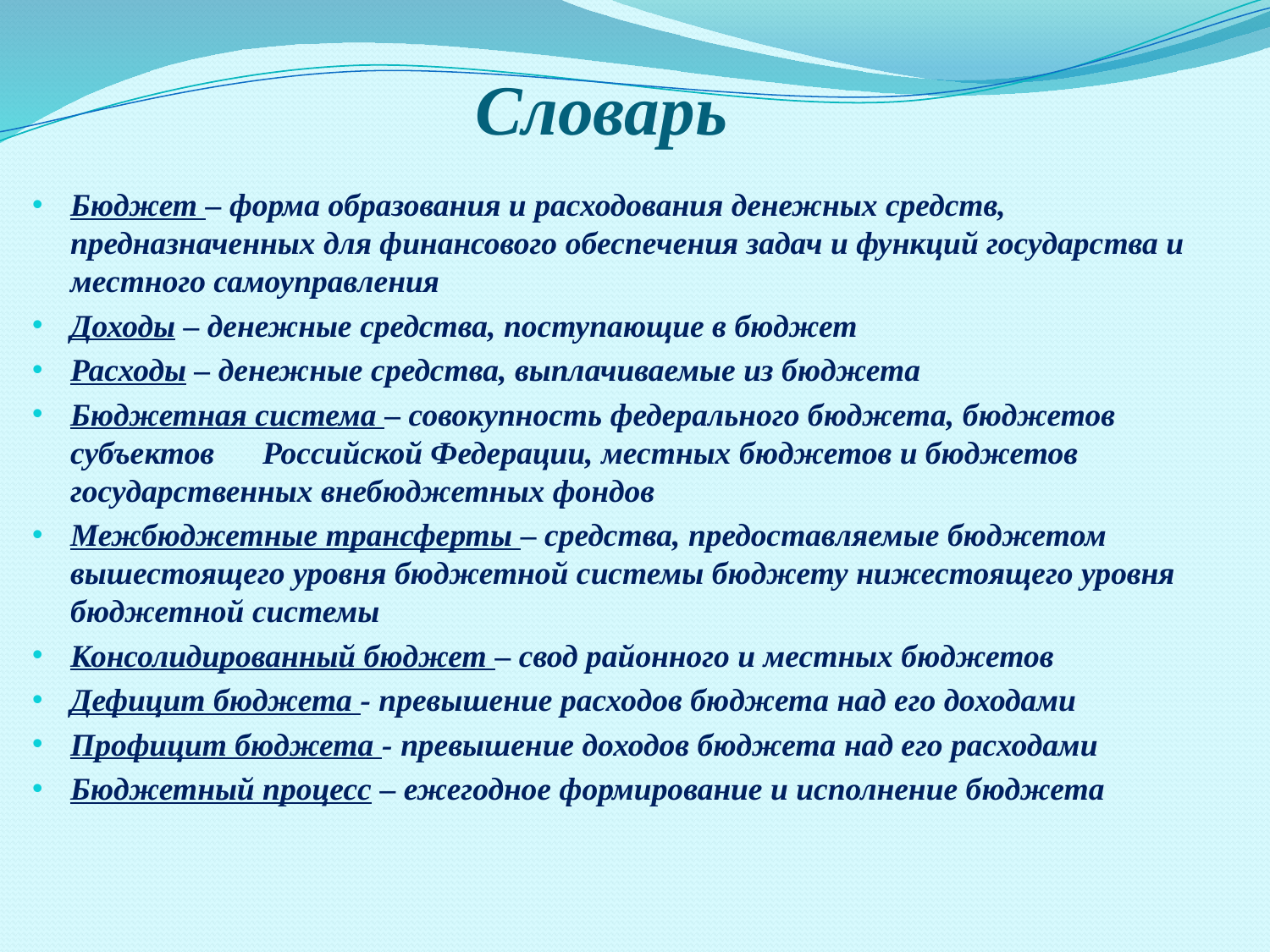

# Словарь
Бюджет – форма образования и расходования денежных средств, предназначенных для финансового обеспечения задач и функций государства и местного самоуправления
Доходы – денежные средства, поступающие в бюджет
Расходы – денежные средства, выплачиваемые из бюджета
Бюджетная система – совокупность федерального бюджета, бюджетов субъектов      Российской Федерации, местных бюджетов и бюджетов государственных внебюджетных фондов
Межбюджетные трансферты – средства, предоставляемые бюджетом вышестоящего уровня бюджетной системы бюджету нижестоящего уровня бюджетной системы
Консолидированный бюджет – свод районного и местных бюджетов
Дефицит бюджета - превышение расходов бюджета над его доходами
Профицит бюджета - превышение доходов бюджета над его расходами
Бюджетный процесс – ежегодное формирование и исполнение бюджета